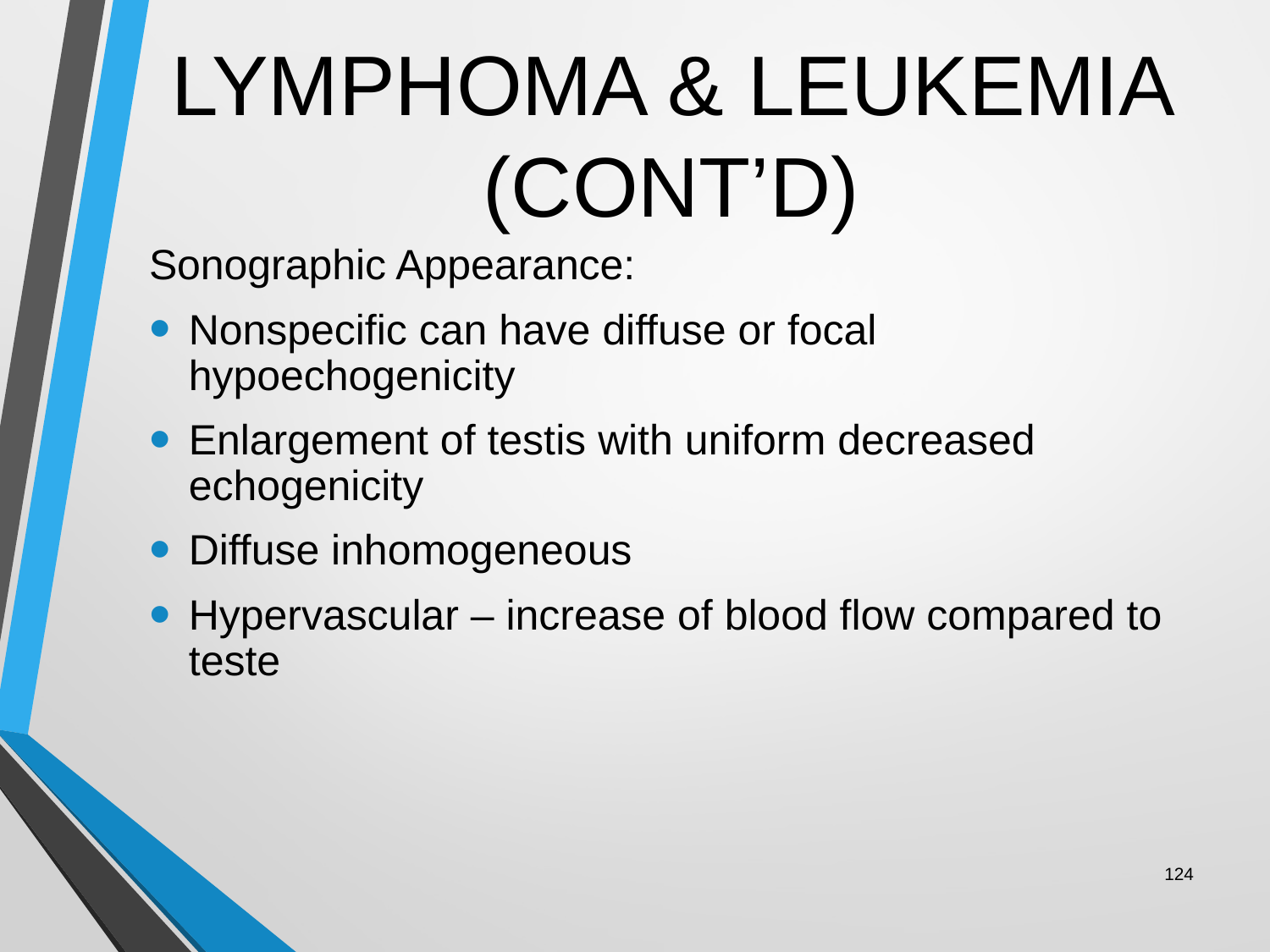

# LYMPHOMA & LEUKEMIA (CONT’D)
Sonographic Appearance:
Nonspecific can have diffuse or focal hypoechogenicity
Enlargement of testis with uniform decreased echogenicity
Diffuse inhomogeneous
Hypervascular – increase of blood flow compared to teste
124